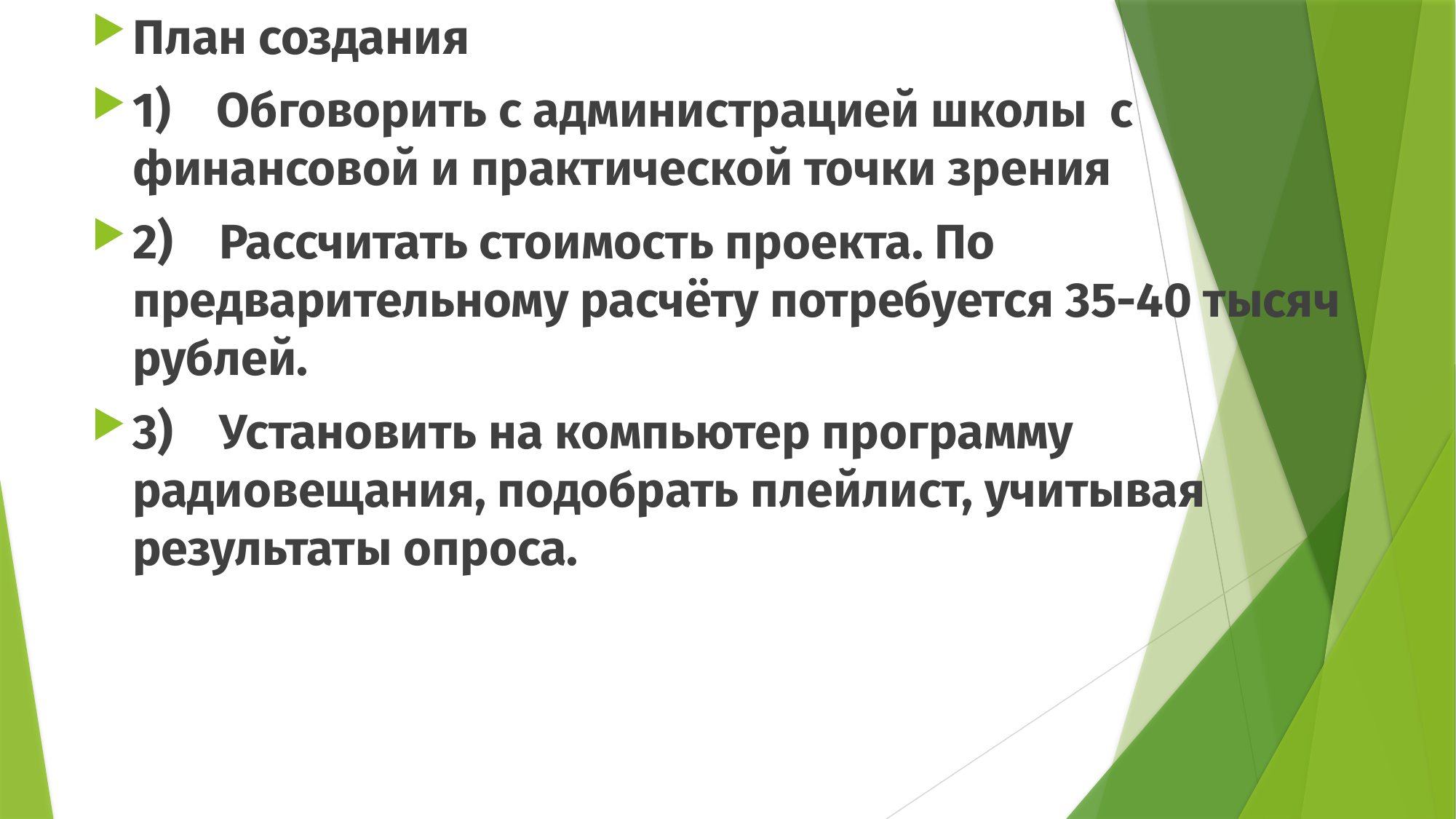

План создания
1)    Обговорить с администрацией школы  с финансовой и практической точки зрения
2)    Рассчитать стоимость проекта. По предварительному расчёту потребуется 35-40 тысяч рублей.
3)    Установить на компьютер программу радиовещания, подобрать плейлист, учитывая результаты опроса.